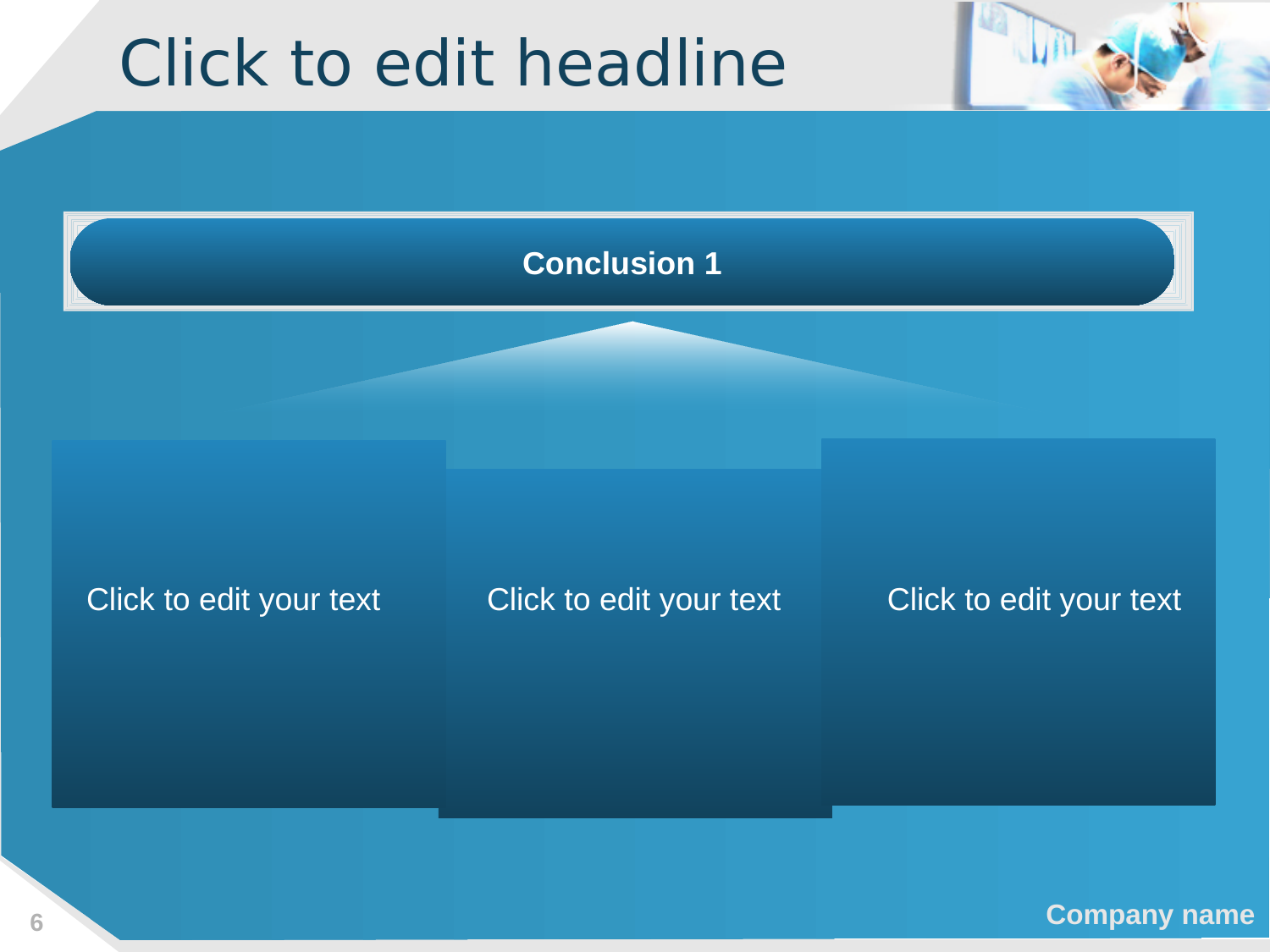

# Click to edit headline

Conclusion 1

Click to edit your text
Click to edit your text
Click to edit your text
6